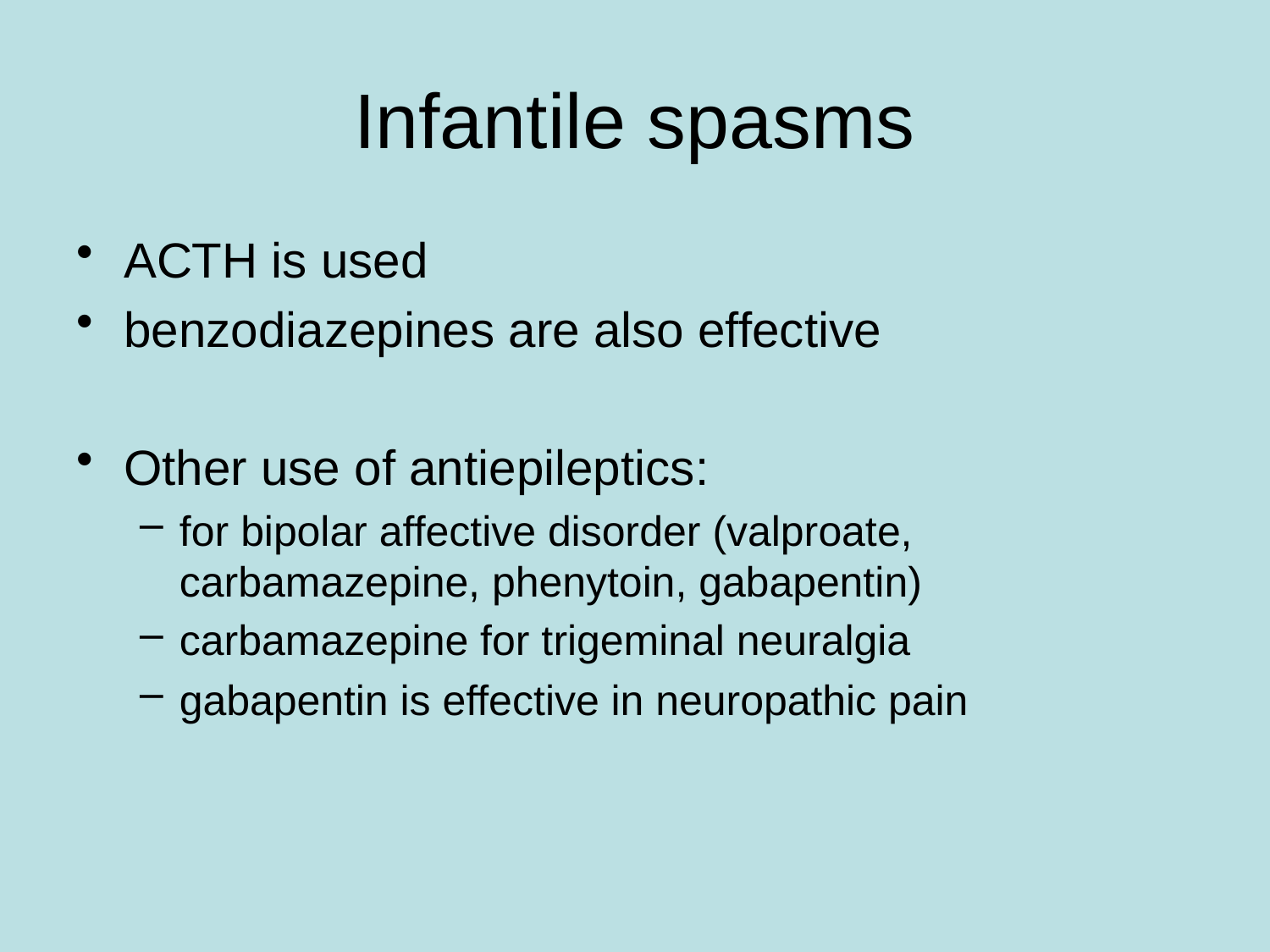

# Infantile spasms
ACTH is used
benzodiazepines are also effective

Other use of antiepileptics:
for bipolar affective disorder (valproate, carbamazepine, phenytoin, gabapentin)
carbamazepine for trigeminal neuralgia
gabapentin is effective in neuropathic pain